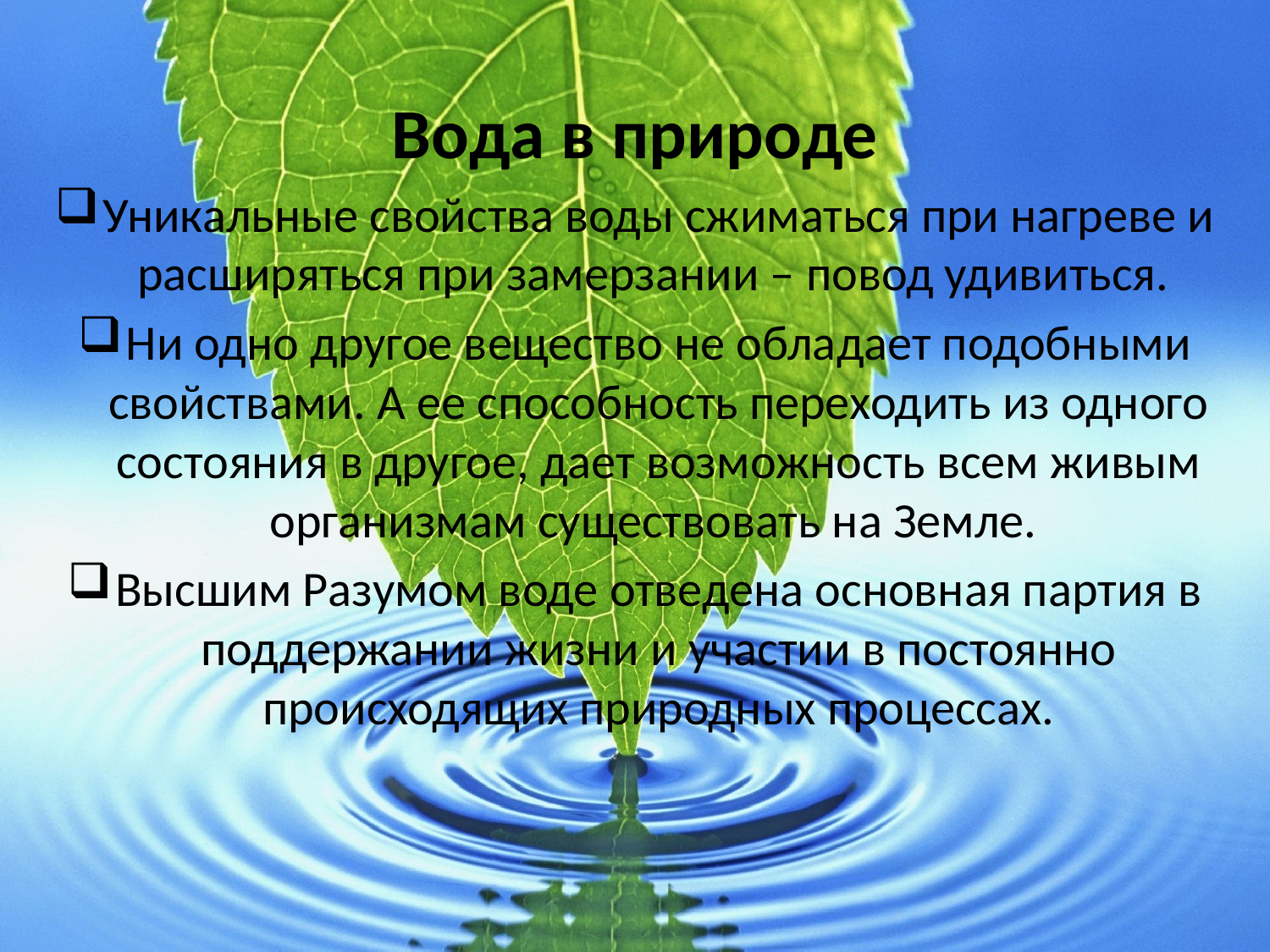

Вода в природе
Уникальные свойства воды сжиматься при нагреве и расширяться при замерзании – повод удивиться.
Ни одно другое вещество не обладает подобными свойствами. А ее способность переходить из одного состояния в другое, дает возможность всем живым организмам существовать на Земле.
Высшим Разумом воде отведена основная партия в поддержании жизни и участии в постоянно происходящих природных процессах.